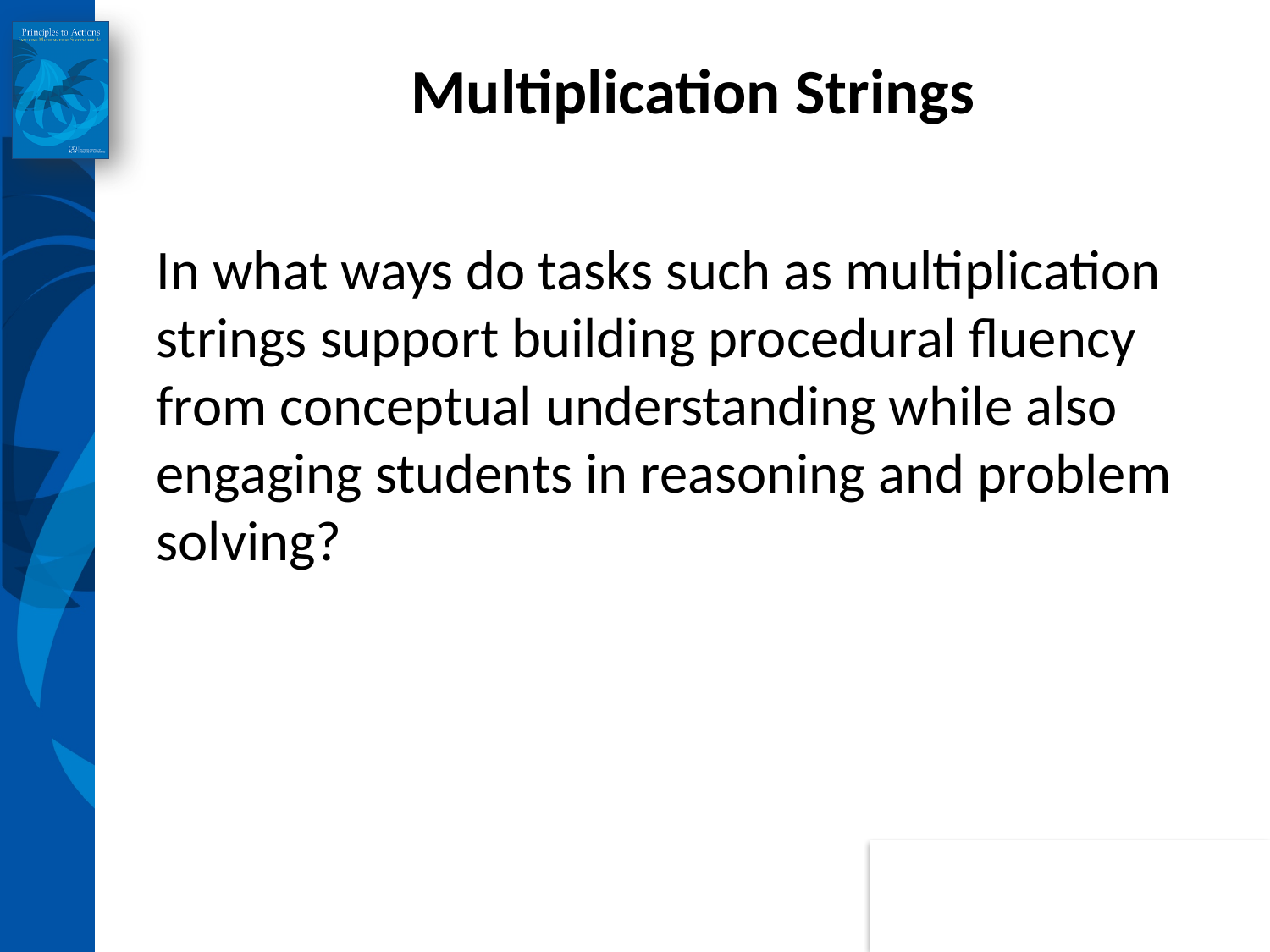

# Multiplication Strings
In what ways do tasks such as multiplication strings support building procedural fluency from conceptual understanding while also engaging students in reasoning and problem solving?